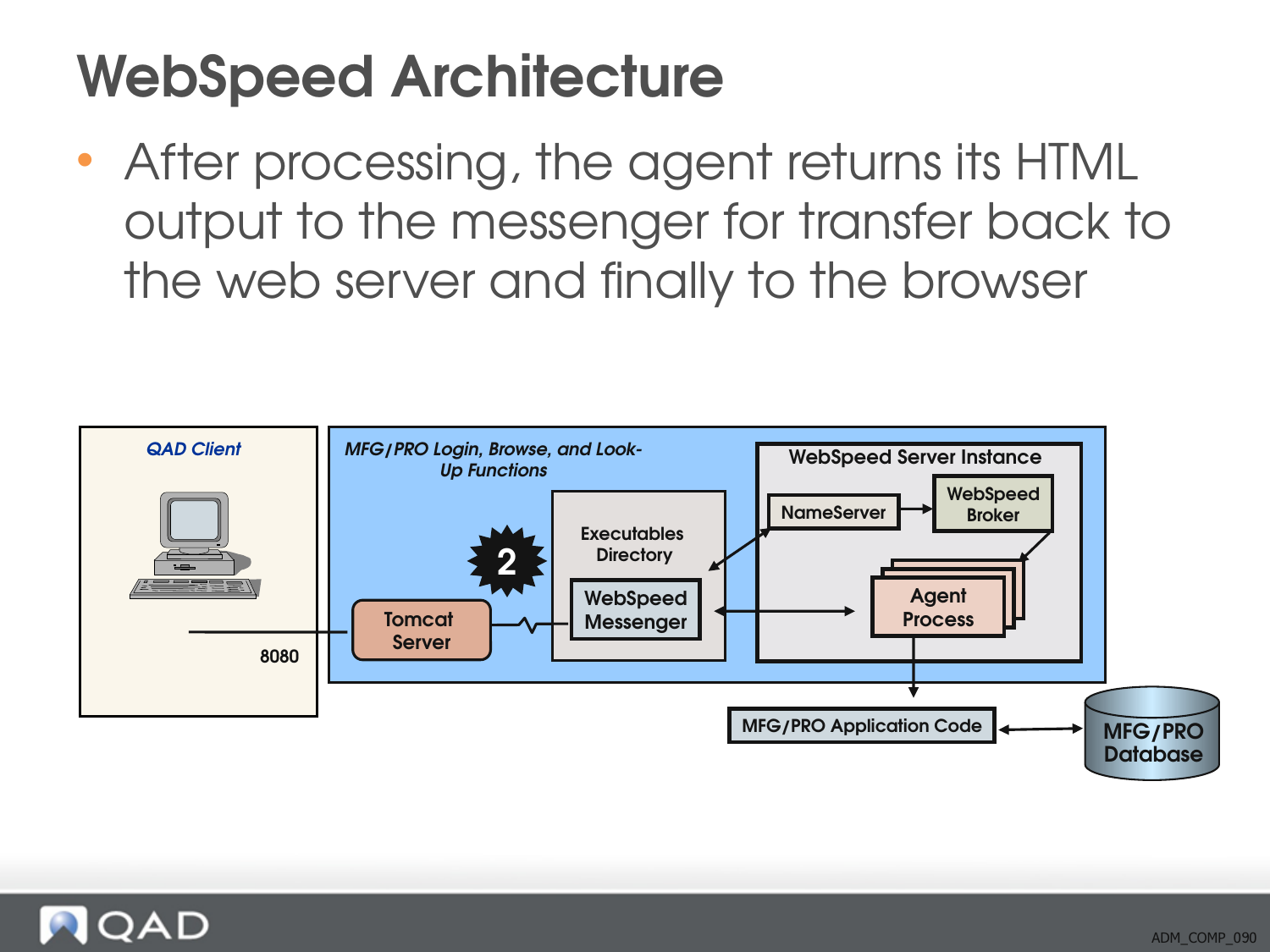

# WebSpeed Architecture
After processing, the agent returns its HTML output to the messenger for transfer back to the web server and finally to the browser

QAD Client
WebSpeed Server Instance

WebSpeed
Broker

NameServer

Server
Process
Server
Process
Agent
Process

MFG/PRO Login, Browse, and Look-Up Functions

Executables
Directory
2

WebSpeed
Messenger
Tomcat
Server

8080

MFG/PRO Database
MFG/PRO Application Code

ADM_COMP_090